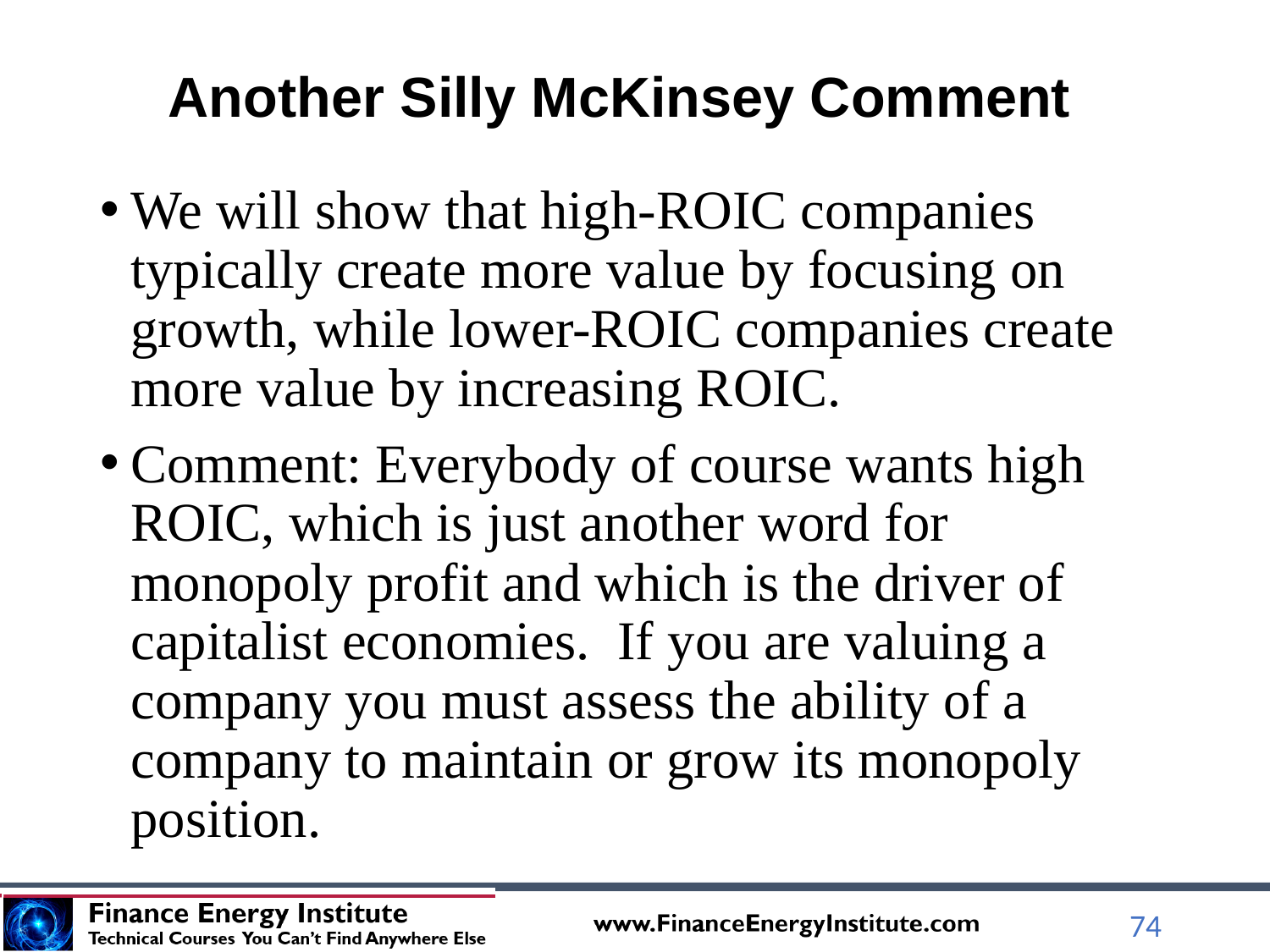

# Another Silly McKinsey Comment
We will show that high-ROIC companies typically create more value by focusing on growth, while lower-ROIC companies create more value by increasing ROIC.
Comment: Everybody of course wants high ROIC, which is just another word for monopoly profit and which is the driver of capitalist economies.  If you are valuing a company you must assess the ability of a company to maintain or grow its monopoly position.
74